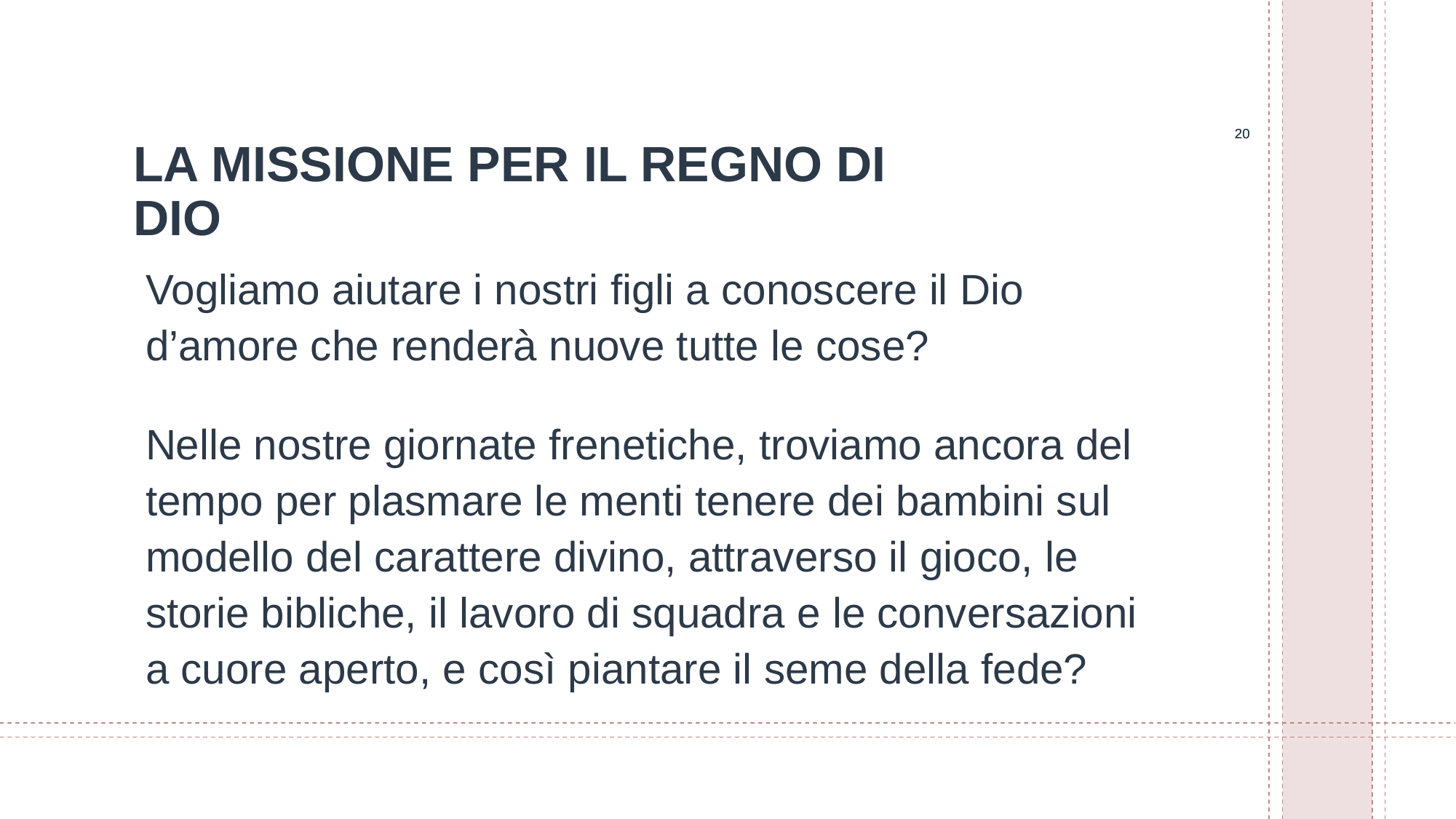

20
20
# LA MISSIONE PER IL REGNO DI DIO
Vogliamo aiutare i nostri figli a conoscere il Dio d’amore che renderà nuove tutte le cose?

Nelle nostre giornate frenetiche, troviamo ancora del tempo per plasmare le menti tenere dei bambini sul modello del carattere divino, attraverso il gioco, le storie bibliche, il lavoro di squadra e le conversazioni a cuore aperto, e così piantare il seme della fede?